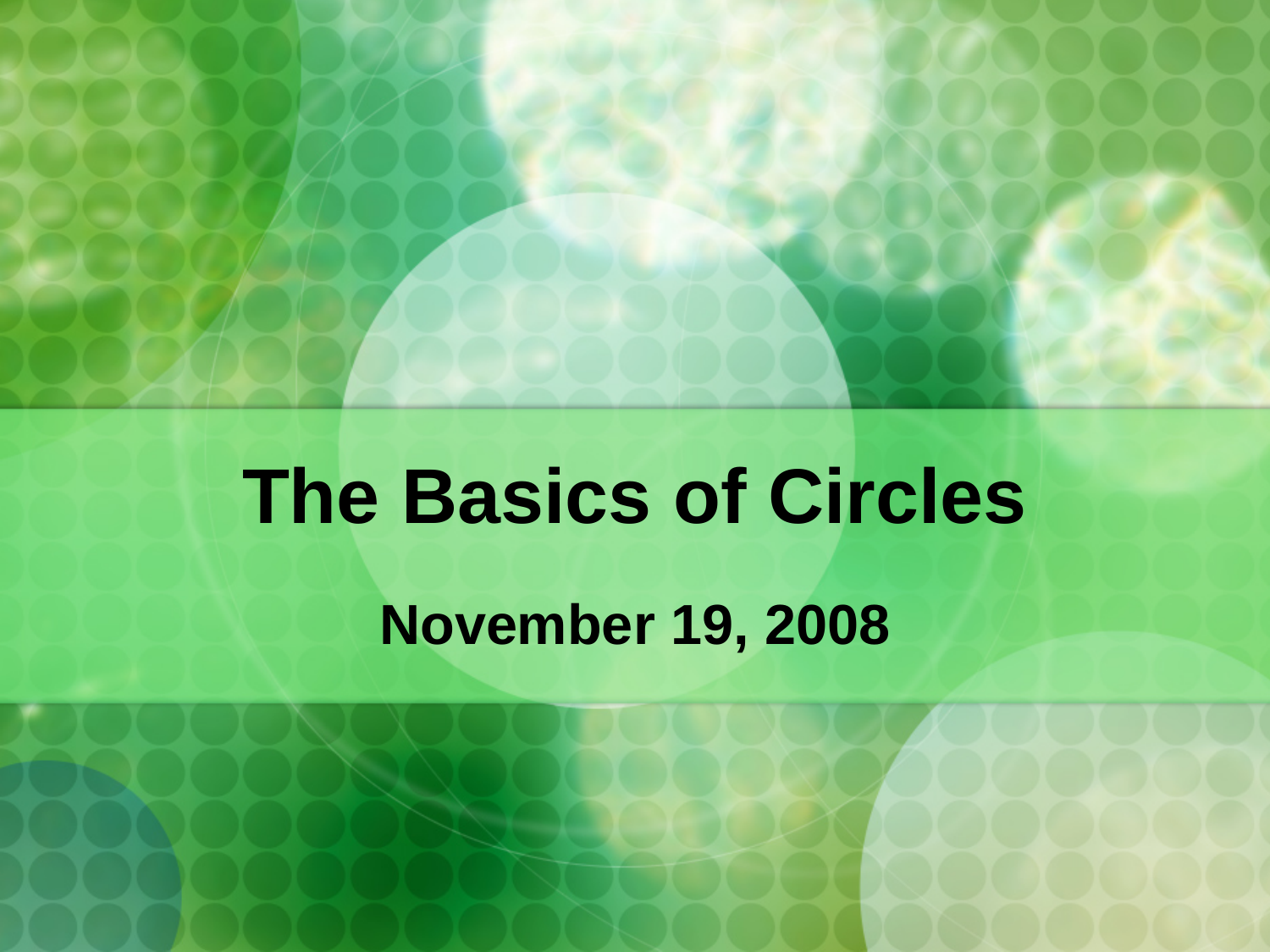

# The Basics of Circles
November 19, 2008